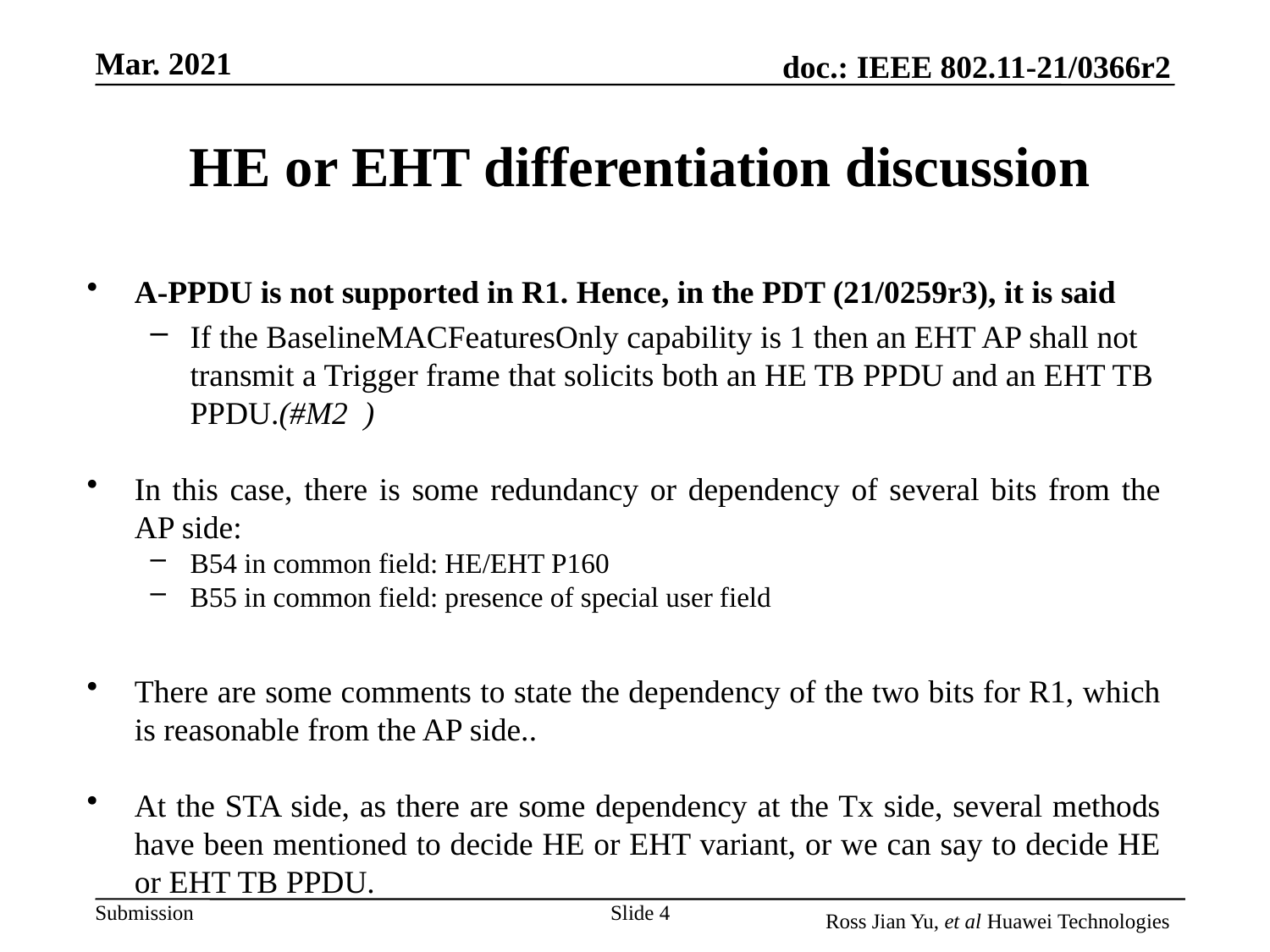

# HE or EHT differentiation discussion
A-PPDU is not supported in R1. Hence, in the PDT (21/0259r3), it is said
If the BaselineMACFeaturesOnly capability is 1 then an EHT AP shall not transmit a Trigger frame that solicits both an HE TB PPDU and an EHT TB PPDU.(#M2  )

In this case, there is some redundancy or dependency of several bits from the AP side:
B54 in common field: HE/EHT P160
B55 in common field: presence of special user field

There are some comments to state the dependency of the two bits for R1, which is reasonable from the AP side..

At the STA side, as there are some dependency at the Tx side, several methods have been mentioned to decide HE or EHT variant, or we can say to decide HE or EHT TB PPDU.

Slide 4